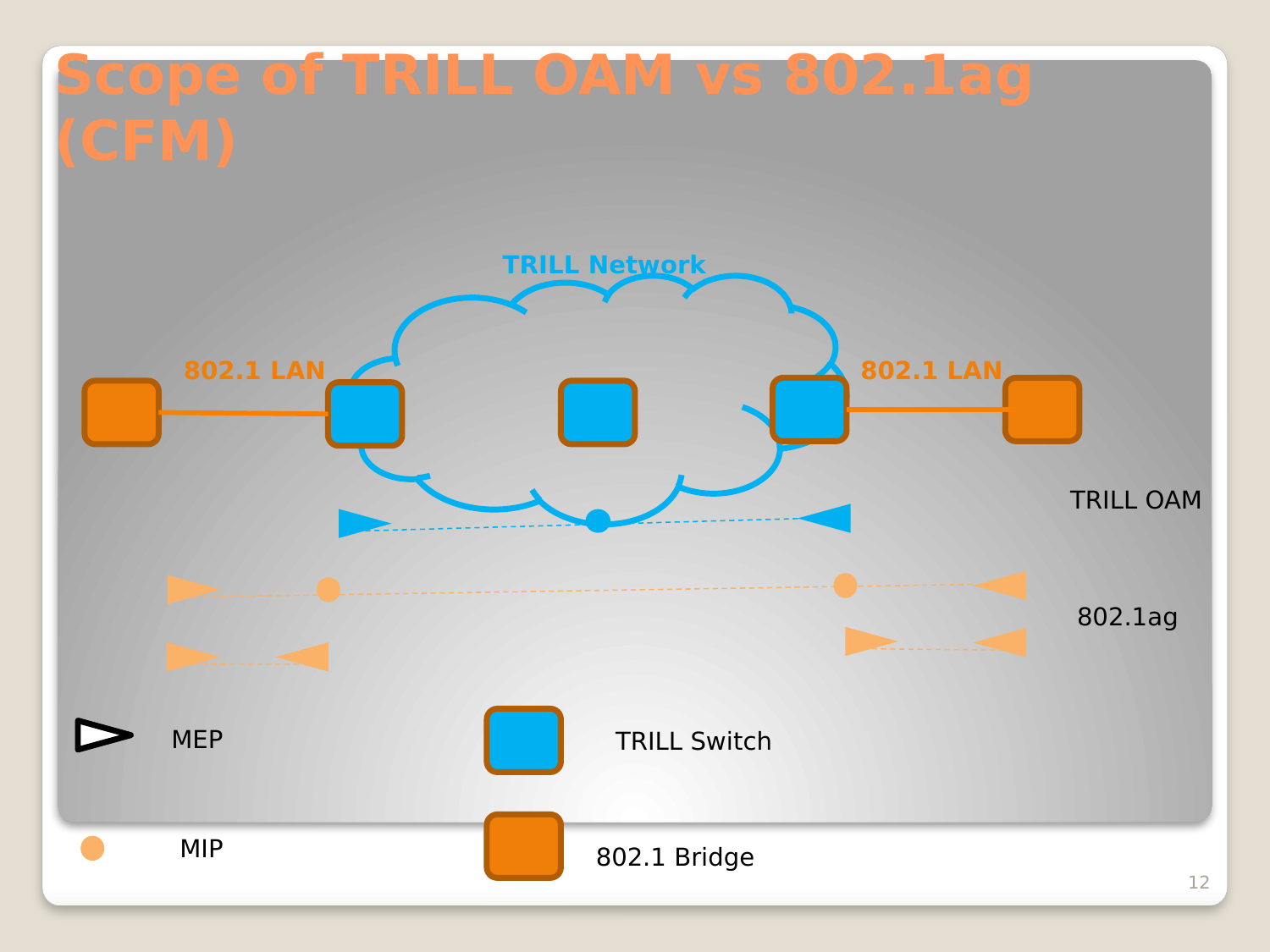

# Scope of TRILL OAM vs 802.1ag (CFM)
TRILL Network

802.1 LAN
802.1 LAN

TRILL OAM

802.1ag

MEP
TRILL Switch

MIP
802.1 Bridge

12